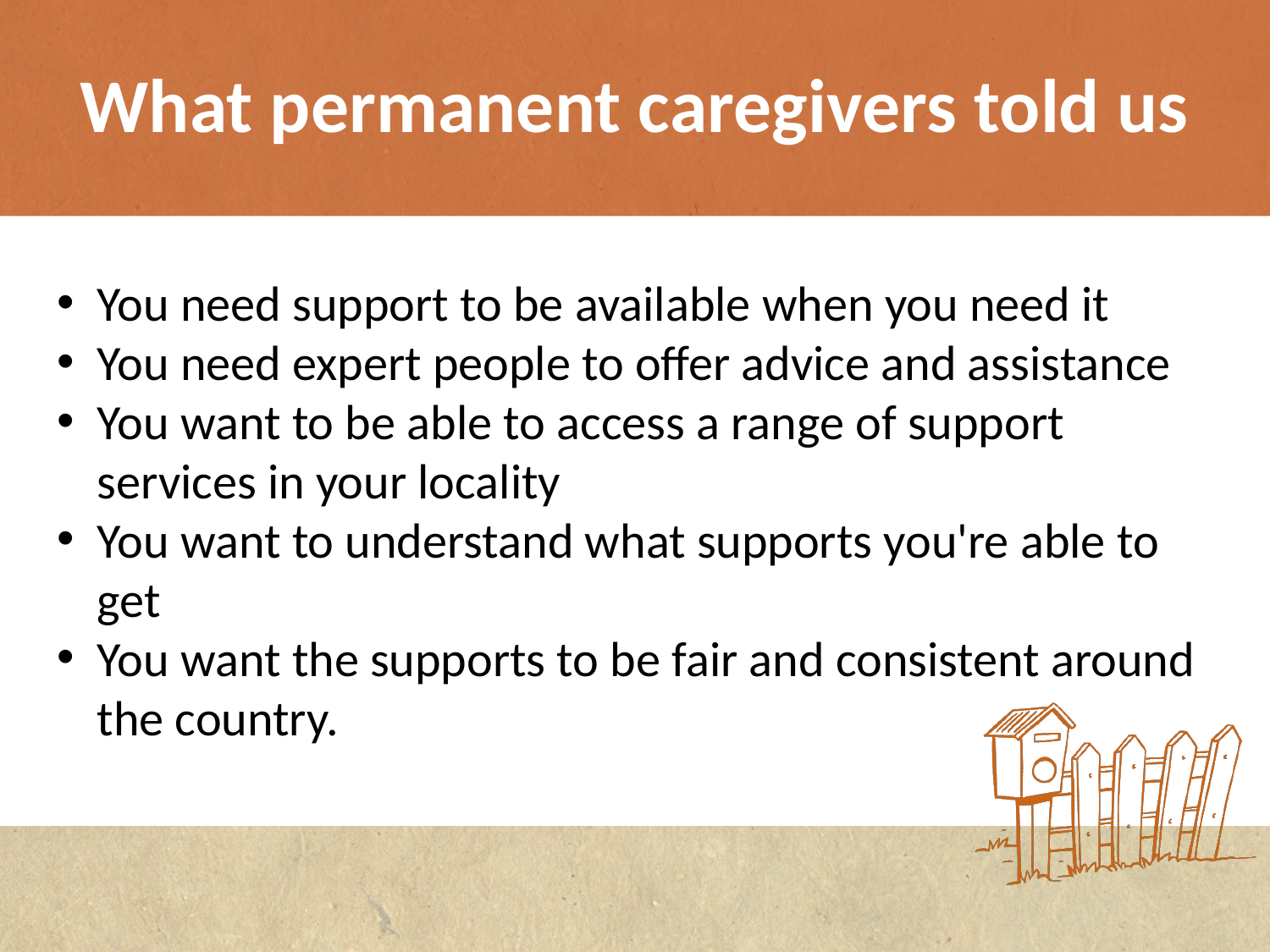

# What permanent caregivers told us

You need support to be available when you need it
You need expert people to offer advice and assistance
You want to be able to access a range of support services in your locality
You want to understand what supports you're able to get
You want the supports to be fair and consistent around the country.